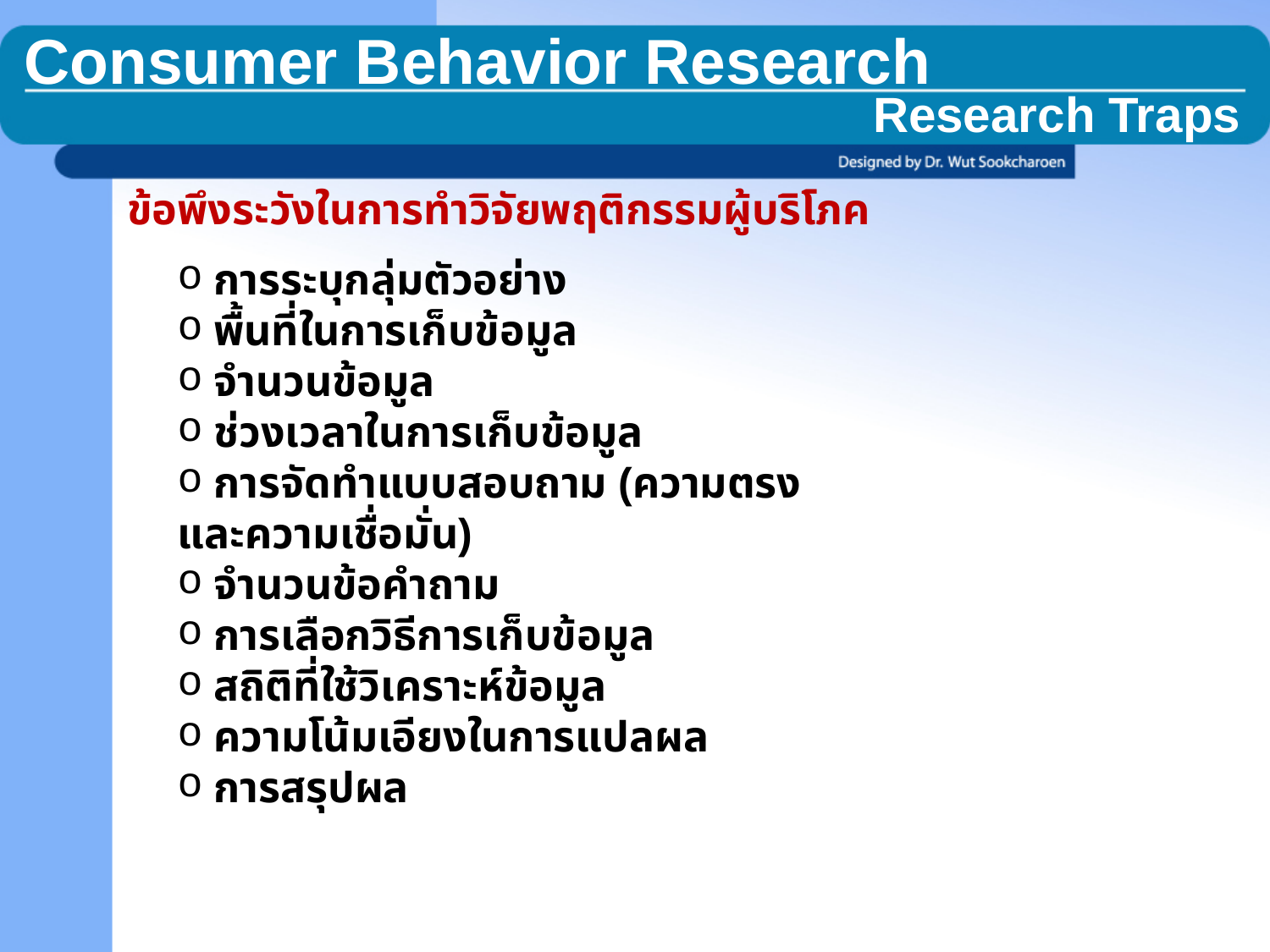

Consumer Behavior Research
Research Traps
ข้อพึงระวังในการทำวิจัยพฤติกรรมผู้บริโภค
 การระบุกลุ่มตัวอย่าง
 พื้นที่ในการเก็บข้อมูล
 จำนวนข้อมูล
 ช่วงเวลาในการเก็บข้อมูล
 การจัดทำแบบสอบถาม (ความตรง และความเชื่อมั่น)
 จำนวนข้อคำถาม
 การเลือกวิธีการเก็บข้อมูล
 สถิติที่ใช้วิเคราะห์ข้อมูล
 ความโน้มเอียงในการแปลผล
 การสรุปผล